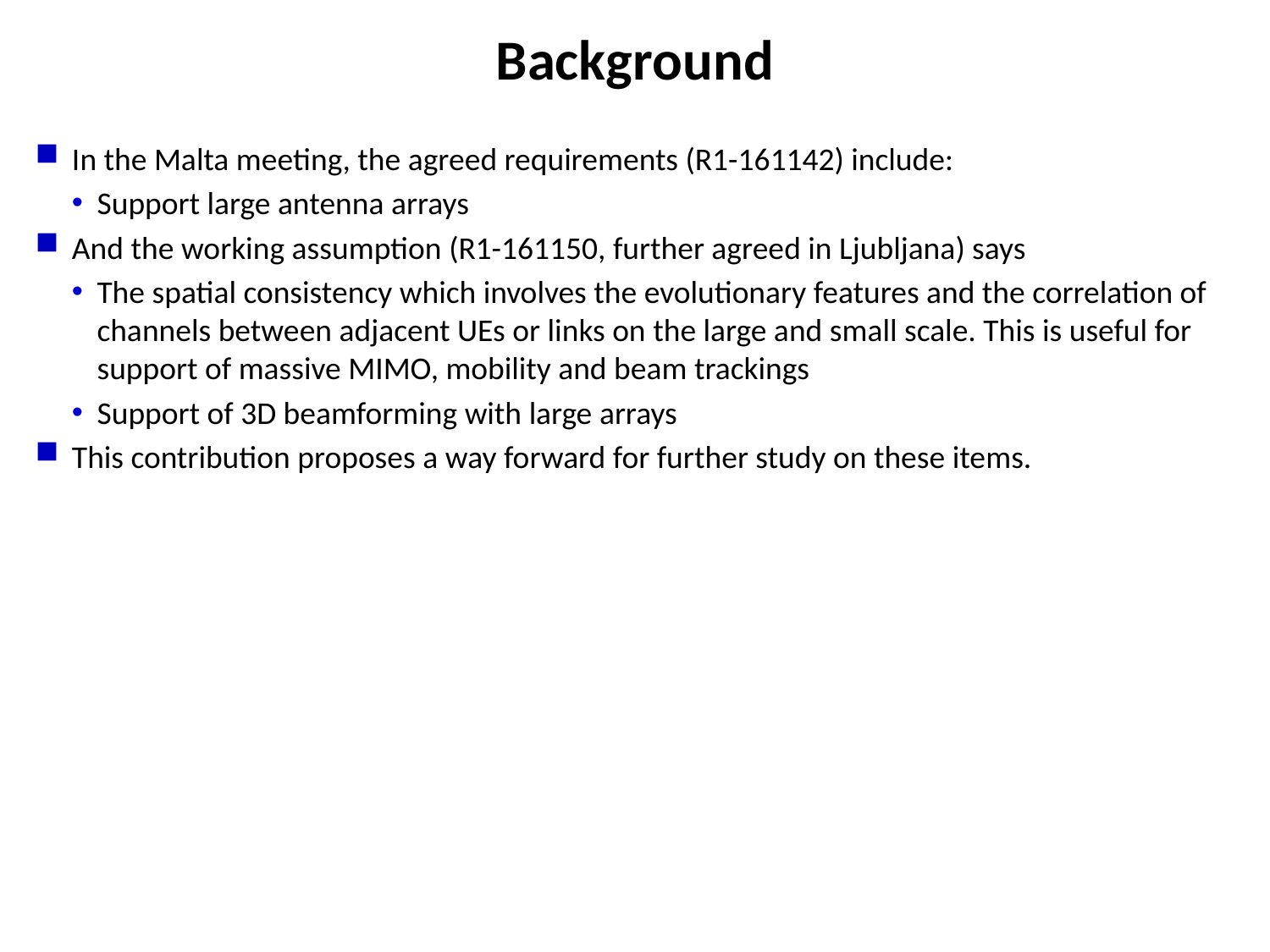

# Background
In the Malta meeting, the agreed requirements (R1-161142) include:
Support large antenna arrays
And the working assumption (R1-161150, further agreed in Ljubljana) says
The spatial consistency which involves the evolutionary features and the correlation of channels between adjacent UEs or links on the large and small scale. This is useful for support of massive MIMO, mobility and beam trackings
Support of 3D beamforming with large arrays
This contribution proposes a way forward for further study on these items.